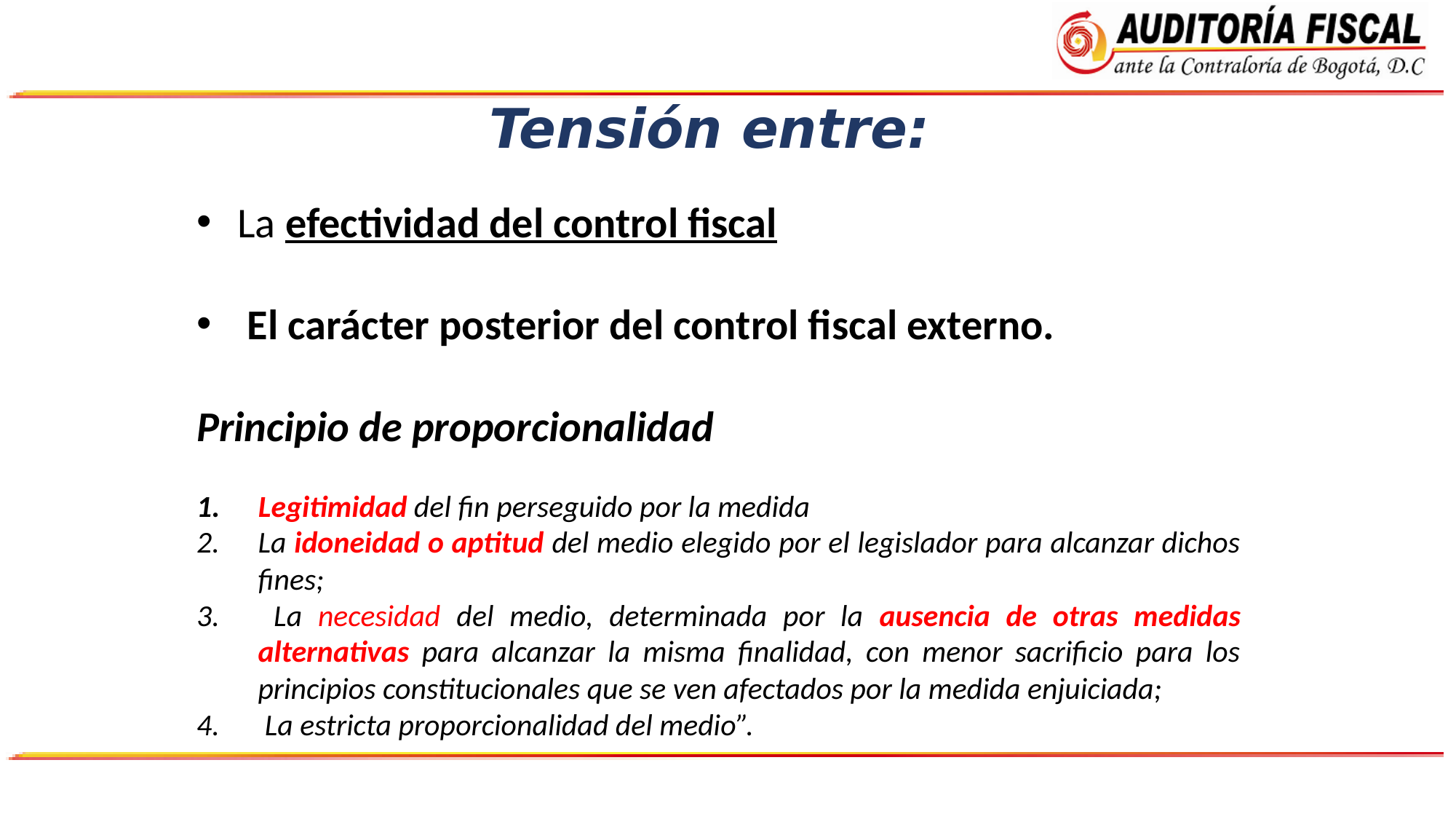

Tensión entre:

La efectividad del control fiscal

 El carácter posterior del control fiscal externo.

Principio de proporcionalidad

   Legitimidad del fin perseguido por la medida
La idoneidad o aptitud del medio elegido por el legislador para alcanzar dichos fines;
 La necesidad del medio, determinada por la ausencia de otras medidas alternativas para alcanzar la misma finalidad, con menor sacrificio para los principios constitucionales que se ven afectados por la medida enjuiciada;
 La estricta proporcionalidad del medio”.

Total Procesos
5.045